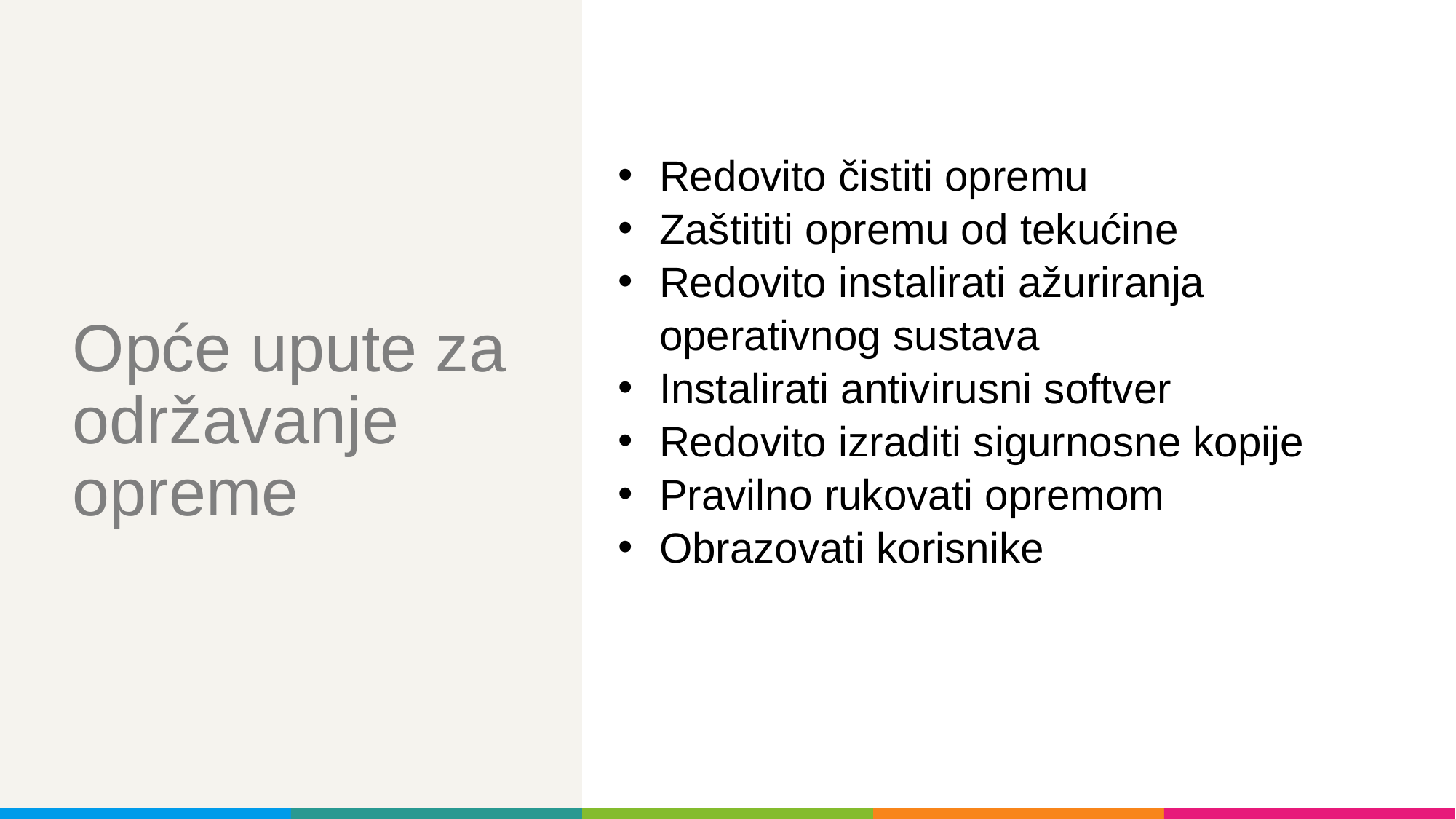

Redovito čistiti opremu
Zaštititi opremu od tekućine
Redovito instalirati ažuriranja operativnog sustava
Instalirati antivirusni softver
Redovito izraditi sigurnosne kopije
Pravilno rukovati opremom
Obrazovati korisnike

# Opće upute za održavanje opreme